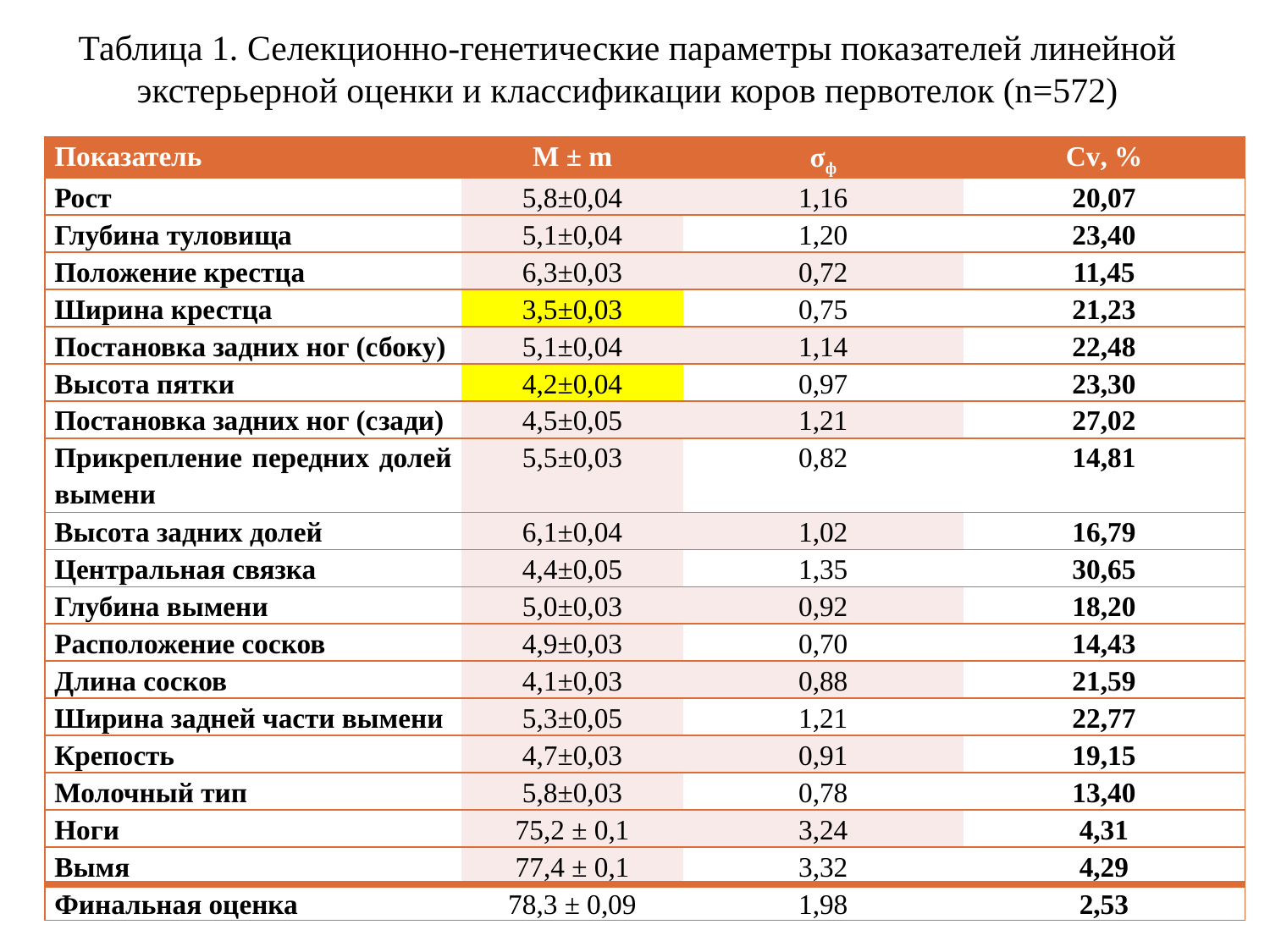

# Таблица 1. Селекционно-генетические параметры показателей линейной экстерьерной оценки и классификации коров первотелок (n=572)
| Показатель | M ± m | σф | Сv, % |
| --- | --- | --- | --- |
| Рост | 5,8±0,04 | 1,16 | 20,07 |
| Глубина туловища | 5,1±0,04 | 1,20 | 23,40 |
| Положение крестца | 6,3±0,03 | 0,72 | 11,45 |
| Ширина крестца | 3,5±0,03 | 0,75 | 21,23 |
| Постановка задних ног (сбоку) | 5,1±0,04 | 1,14 | 22,48 |
| Высота пятки | 4,2±0,04 | 0,97 | 23,30 |
| Постановка задних ног (сзади) | 4,5±0,05 | 1,21 | 27,02 |
| Прикрепление передних долей вымени | 5,5±0,03 | 0,82 | 14,81 |
| Высота задних долей | 6,1±0,04 | 1,02 | 16,79 |
| Центральная связка | 4,4±0,05 | 1,35 | 30,65 |
| Глубина вымени | 5,0±0,03 | 0,92 | 18,20 |
| Расположение сосков | 4,9±0,03 | 0,70 | 14,43 |
| Длина сосков | 4,1±0,03 | 0,88 | 21,59 |
| Ширина задней части вымени | 5,3±0,05 | 1,21 | 22,77 |
| Крепость | 4,7±0,03 | 0,91 | 19,15 |
| Молочный тип | 5,8±0,03 | 0,78 | 13,40 |
| Ноги | 75,2 ± 0,1 | 3,24 | 4,31 |
| Вымя | 77,4 ± 0,1 | 3,32 | 4,29 |
| Финальная оценка | 78,3 ± 0,09 | 1,98 | 2,53 |